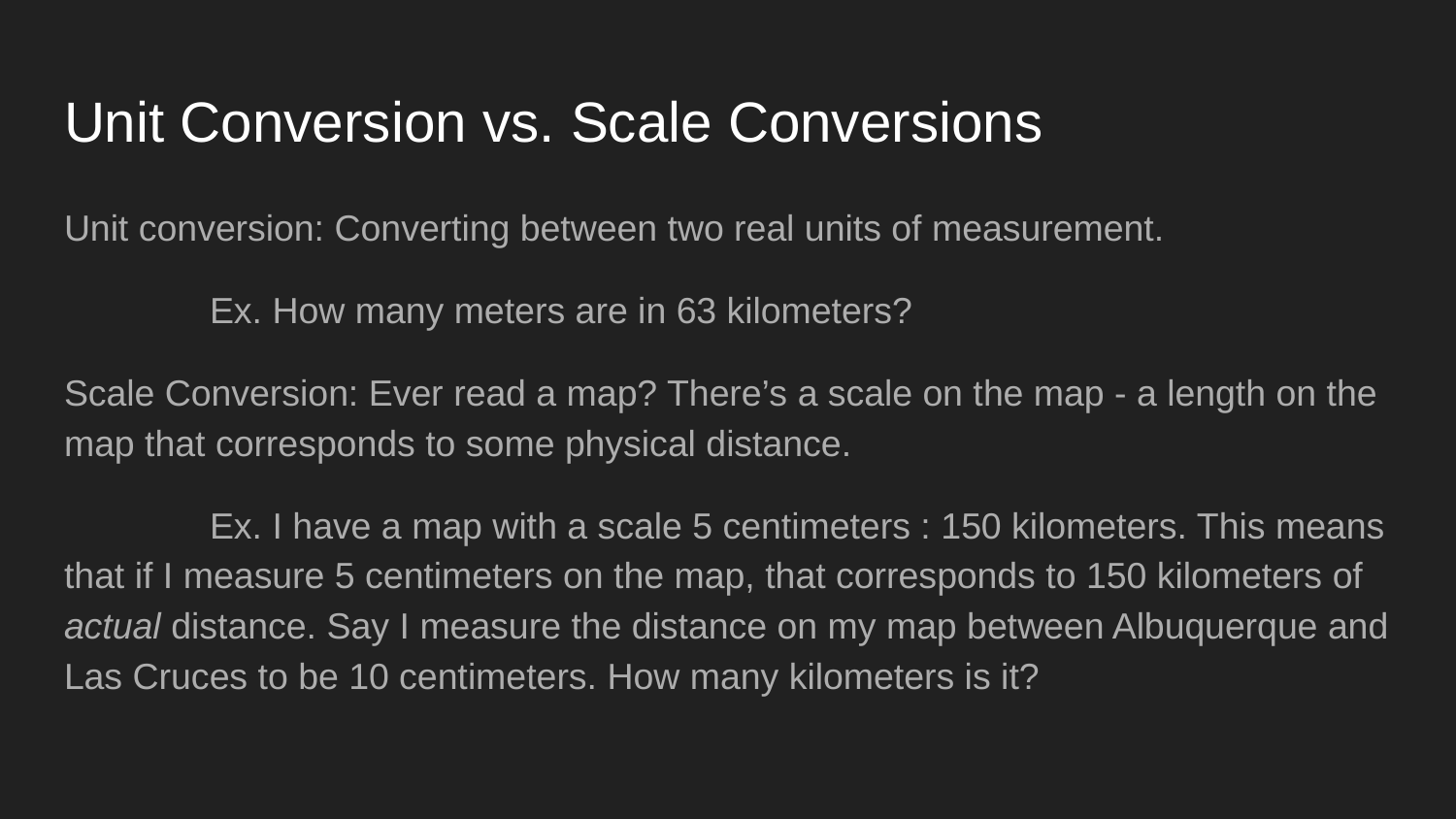

# Unit Conversion vs. Scale Conversions
Unit conversion: Converting between two real units of measurement.
	Ex. How many meters are in 63 kilometers?
Scale Conversion: Ever read a map? There’s a scale on the map - a length on the map that corresponds to some physical distance.
	Ex. I have a map with a scale 5 centimeters : 150 kilometers. This means that if I measure 5 centimeters on the map, that corresponds to 150 kilometers of actual distance. Say I measure the distance on my map between Albuquerque and Las Cruces to be 10 centimeters. How many kilometers is it?